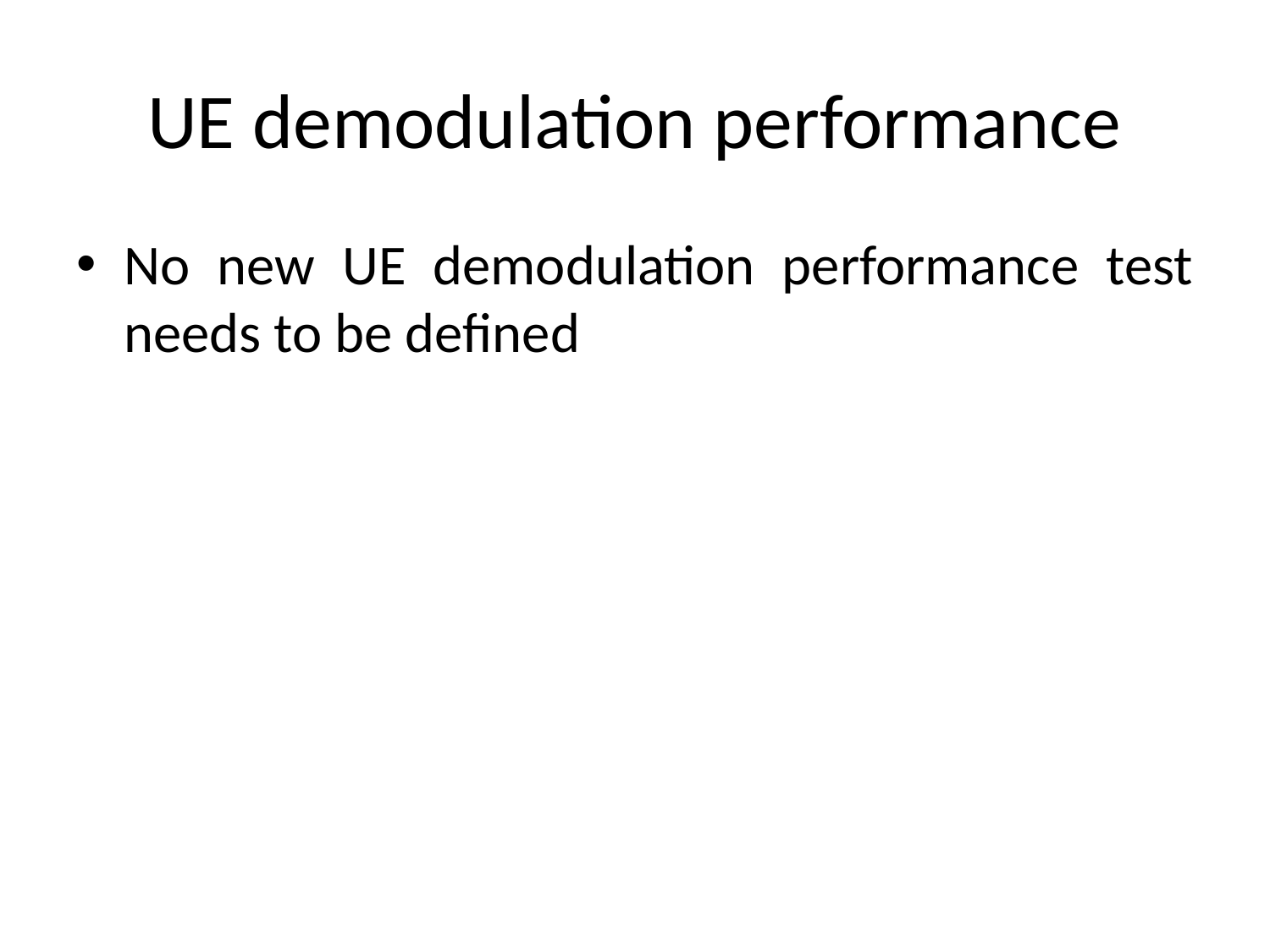

# UE demodulation performance
No new UE demodulation performance test needs to be defined